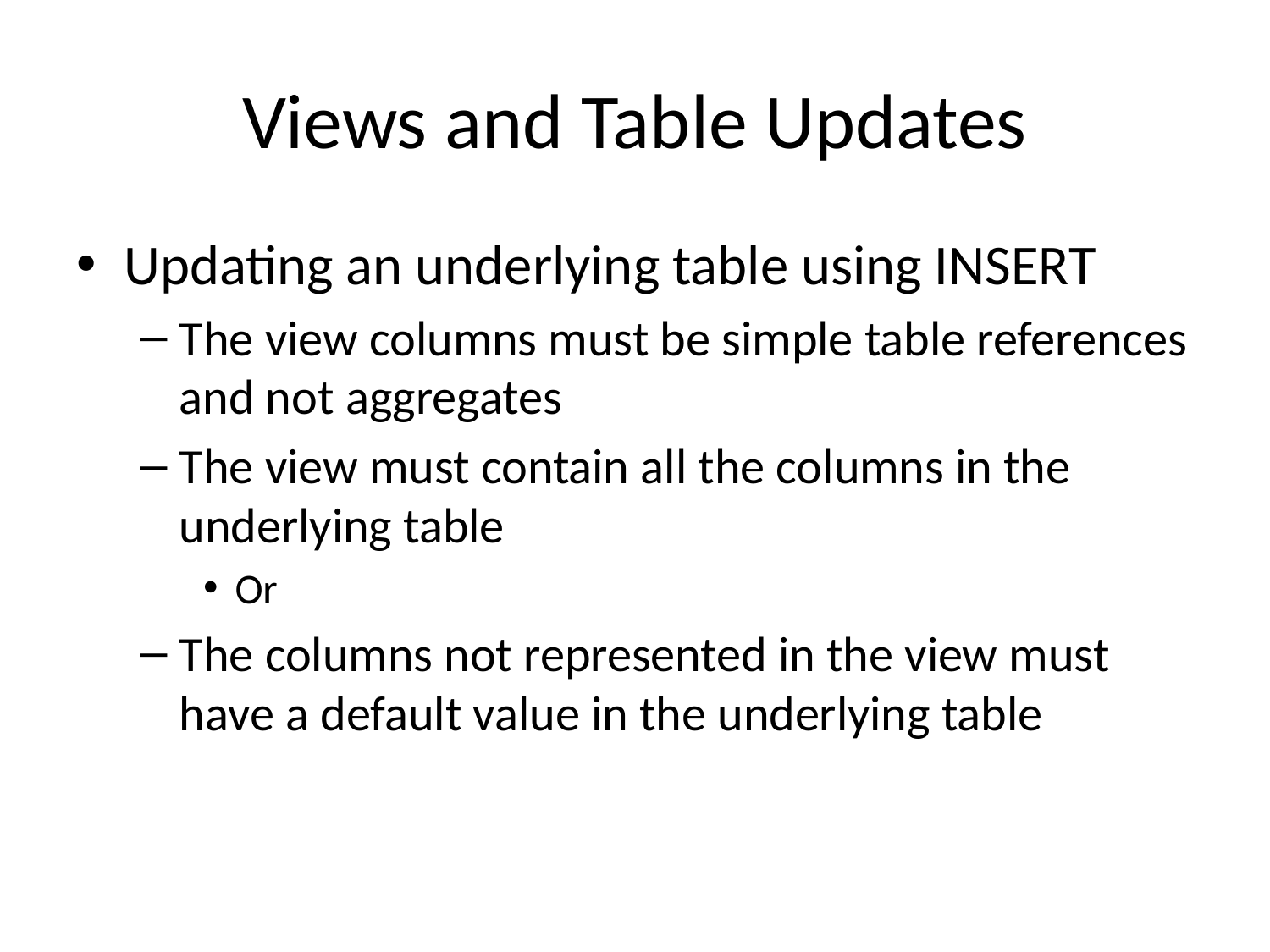

# Views and Table Updates
Updating an underlying table using INSERT
The view columns must be simple table references and not aggregates
The view must contain all the columns in the underlying table
Or
The columns not represented in the view must have a default value in the underlying table